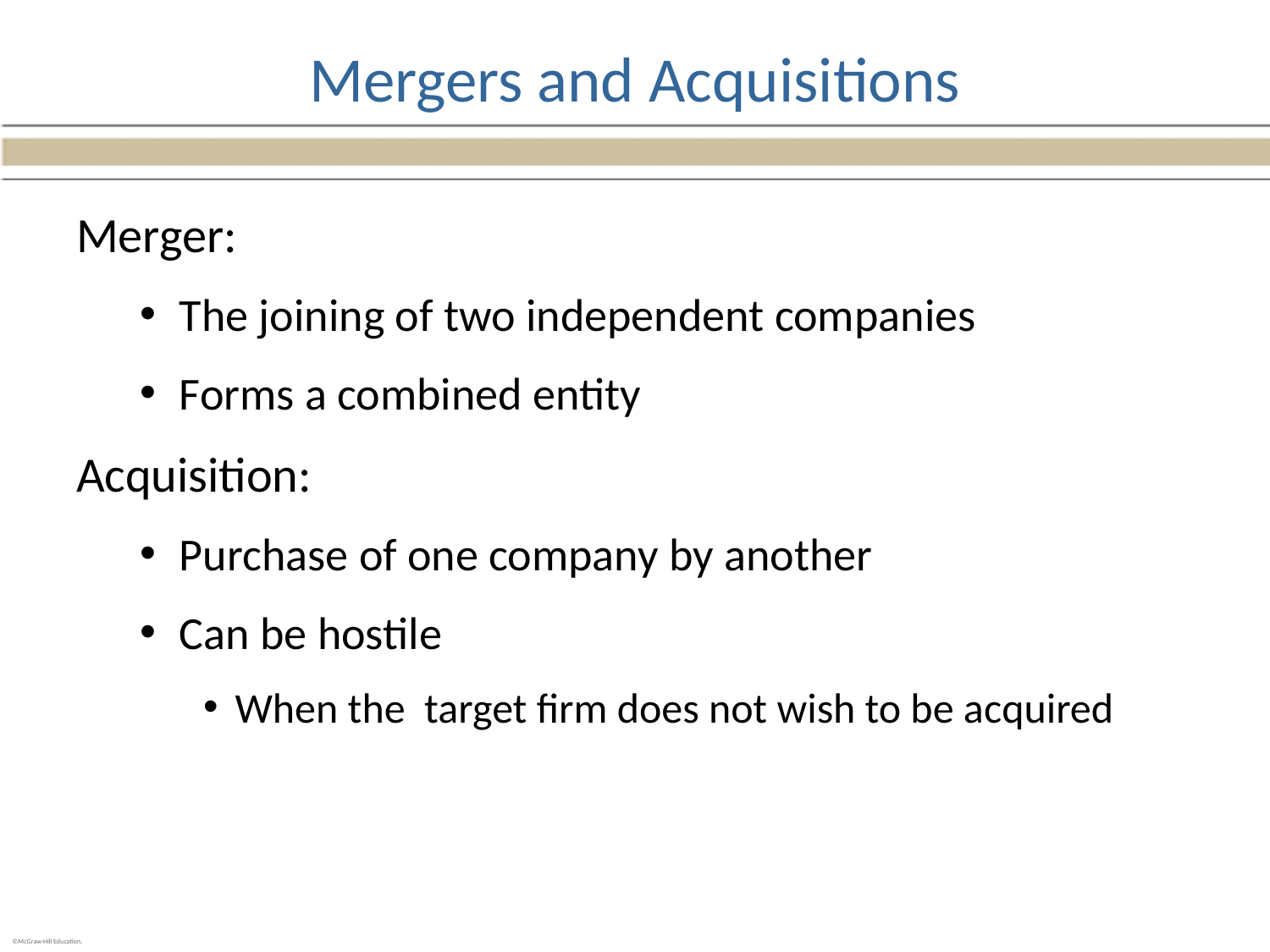

# Mergers and Acquisitions
Merger:
The joining of two independent companies
Forms a combined entity
Acquisition:
Purchase of one company by another
Can be hostile
When the  target firm does not wish to be acquired